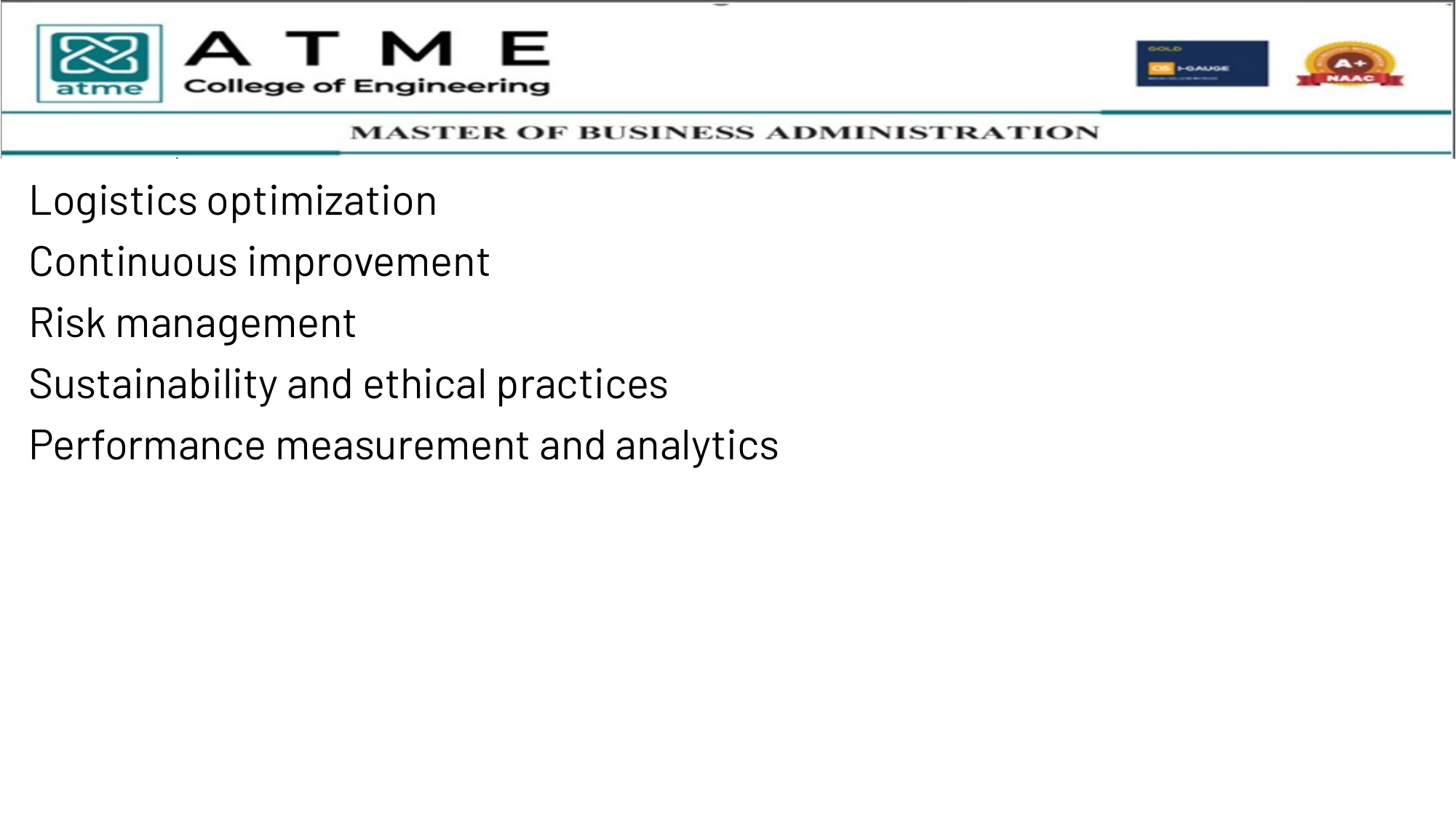

Logistics optimization
Continuous improvement
Risk management
Sustainability and ethical practices
Performance measurement and analytics